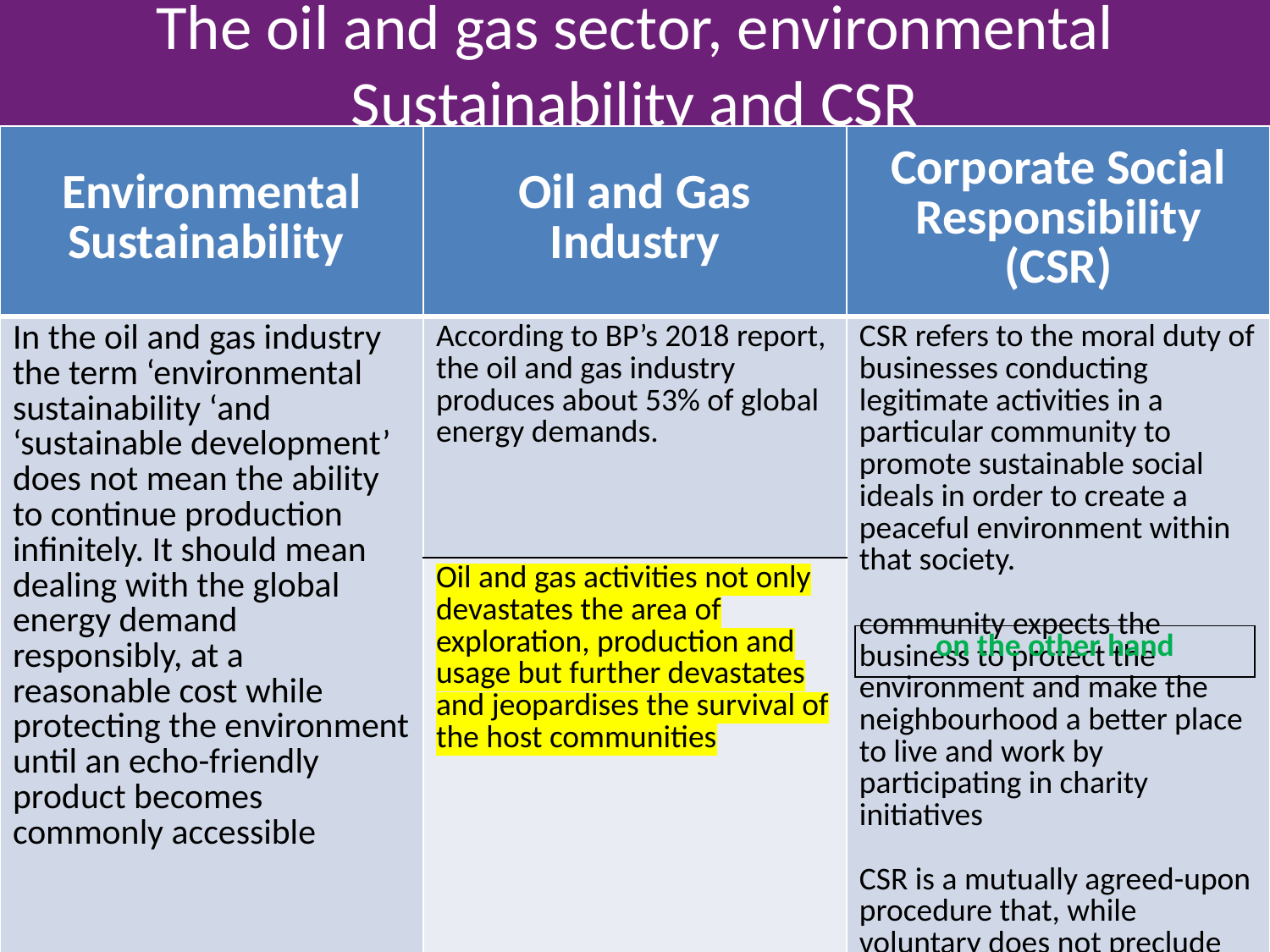

# The oil and gas sector, environmental Sustainability and CSR

| Environmental Sustainability | Oil and Gas Industry | Corporate Social Responsibility (CSR) |
| --- | --- | --- |
| In the oil and gas industry the term ‘environmental sustainability ‘and ‘sustainable development’ does not mean the ability to continue production infinitely. It should mean dealing with the global energy demand responsibly, at a reasonable cost while protecting the environment until an echo-friendly product becomes commonly accessible | According to BP’s 2018 report, the oil and gas industry produces about 53% of global energy demands. | CSR refers to the moral duty of businesses conducting legitimate activities in a particular community to promote sustainable social ideals in order to create a peaceful environment within that society. community expects the business to protect the environment and make the neighbourhood a better place to live and work by participating in charity initiatives CSR is a mutually agreed-upon procedure that, while voluntary does not preclude the employment of compulsory tools. The culture or the nature of partnership can improve the quality of CSR |
|  | Oil and gas activities not only devastates the area of exploration, production and usage but further devastates and jeopardises the survival of the host communities |  |
| on the other hand |
| --- |